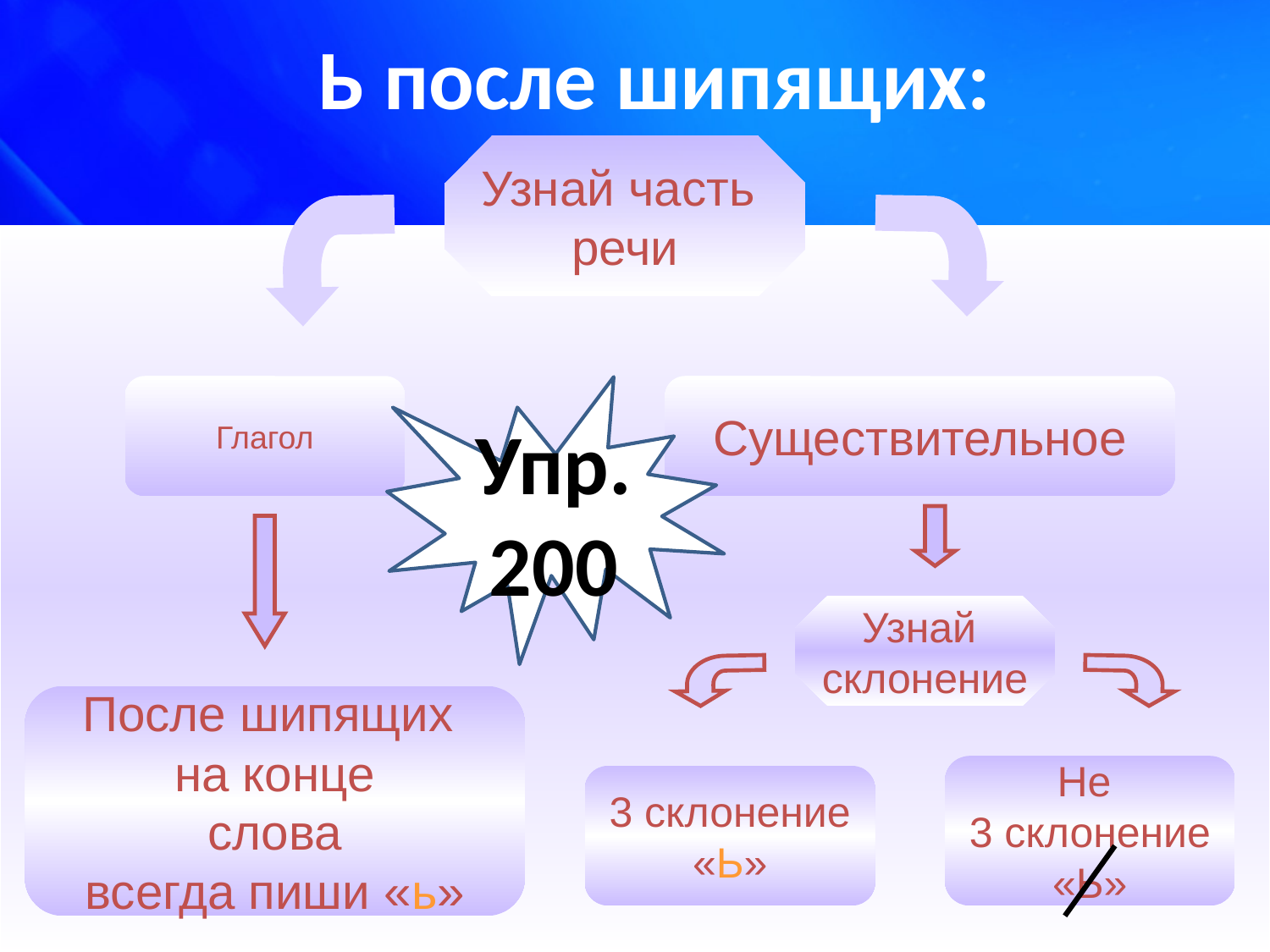

Ь после шипящих:
Узнай часть
речи

Глагол
Существительное
Упр.200

Узнай
склонение

После шипящих
на конце
 слова
всегда пиши «ь»
Не
3 склонение
«Ь»
3 склонение
«Ь»